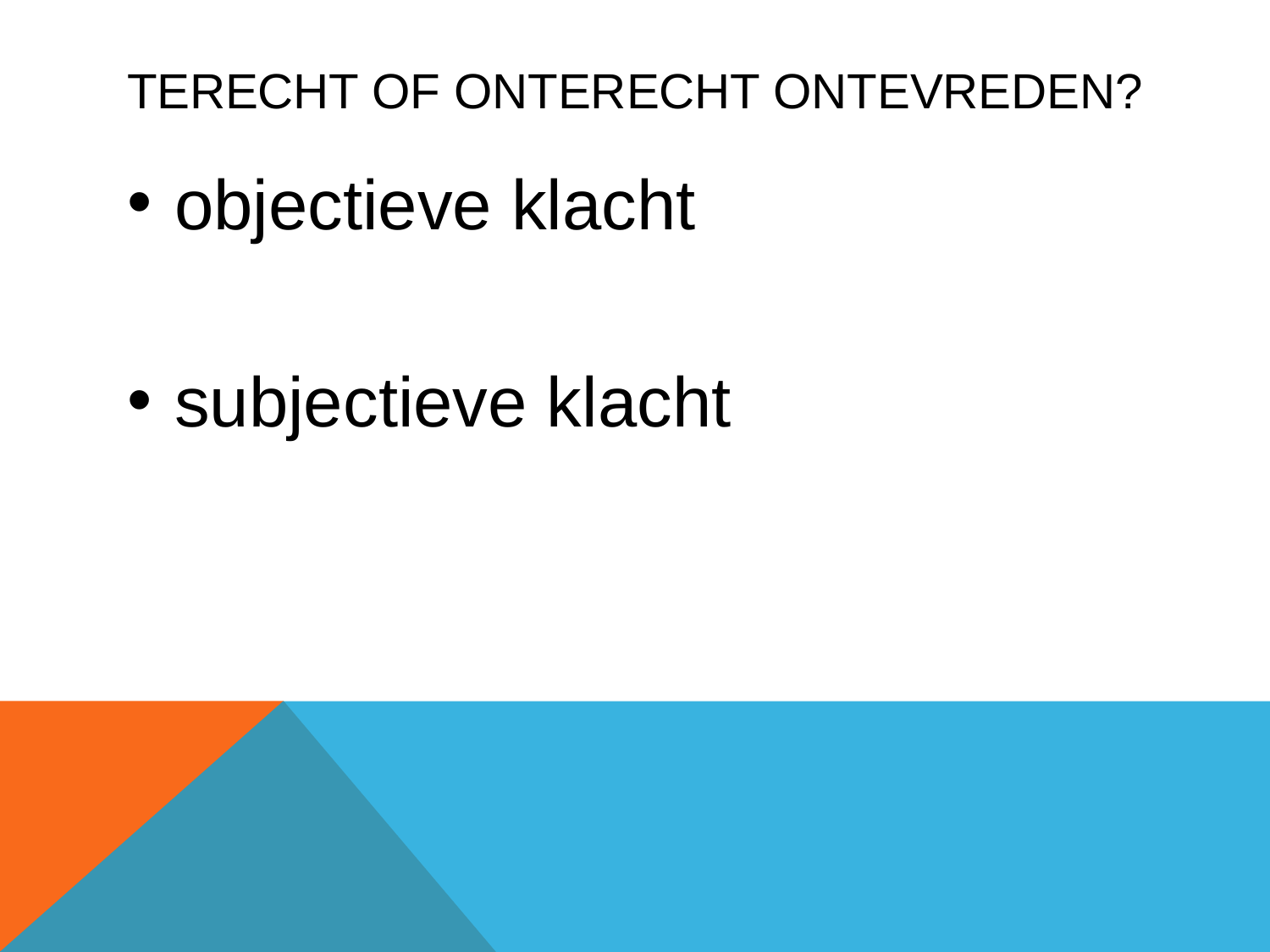

# Terecht of onterecht ontevreden?
objectieve klacht

subjectieve klacht